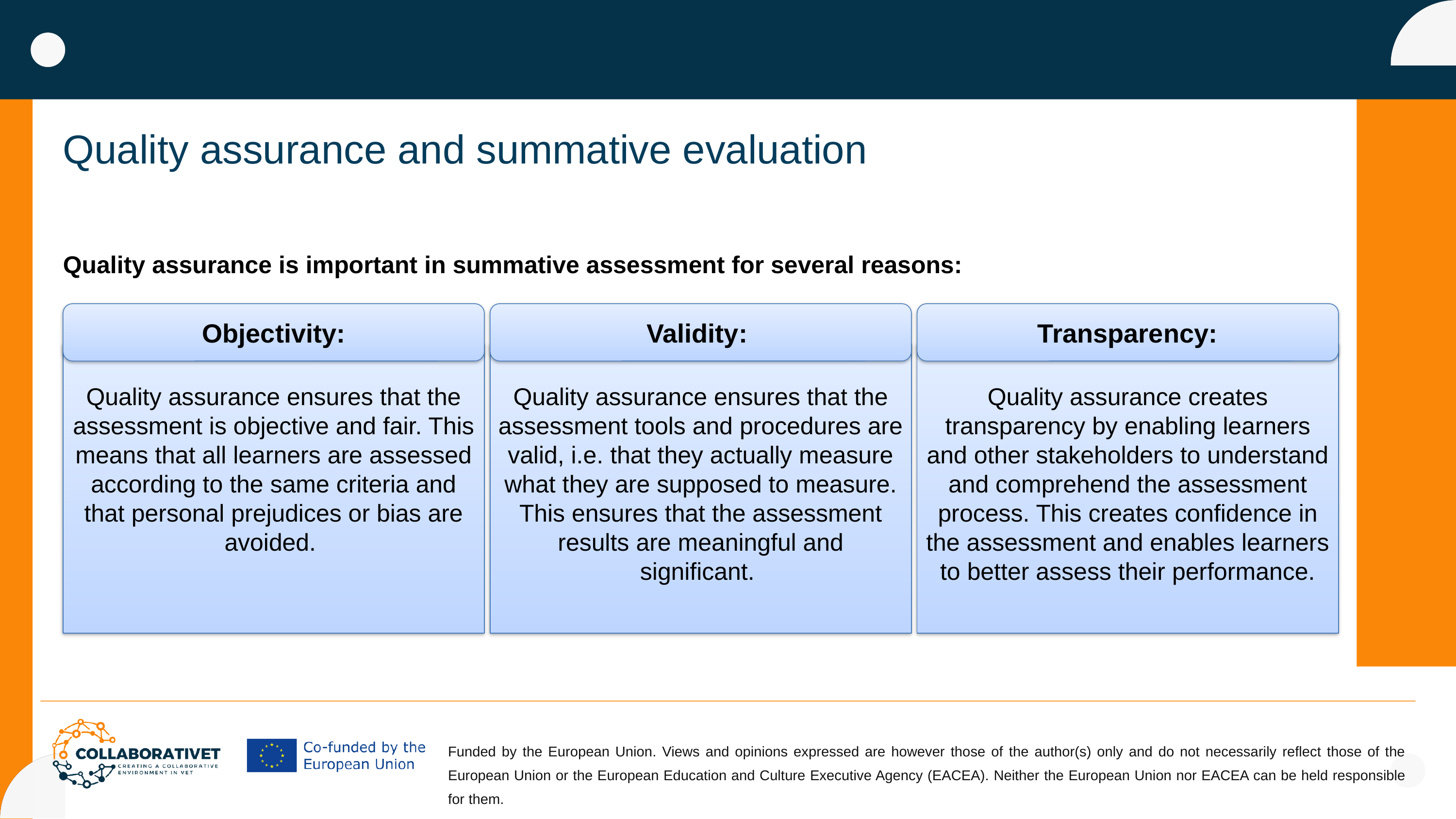

Quality assurance and summative evaluation
Quality assurance is important in summative assessment for several reasons:
Objectivity:
Validity:
Transparency:
Quality assurance ensures that the assessment is objective and fair. This means that all learners are assessed according to the same criteria and that personal prejudices or bias are avoided.

Quality assurance ensures that the assessment tools and procedures are valid, i.e. that they actually measure what they are supposed to measure. This ensures that the assessment results are meaningful and significant.

Quality assurance creates transparency by enabling learners and other stakeholders to understand and comprehend the assessment process. This creates confidence in the assessment and enables learners to better assess their performance.

Funded by the European Union. Views and opinions expressed are however those of the author(s) only and do not necessarily reflect those of the European Union or the European Education and Culture Executive Agency (EACEA). Neither the European Union nor EACEA can be held responsible for them.